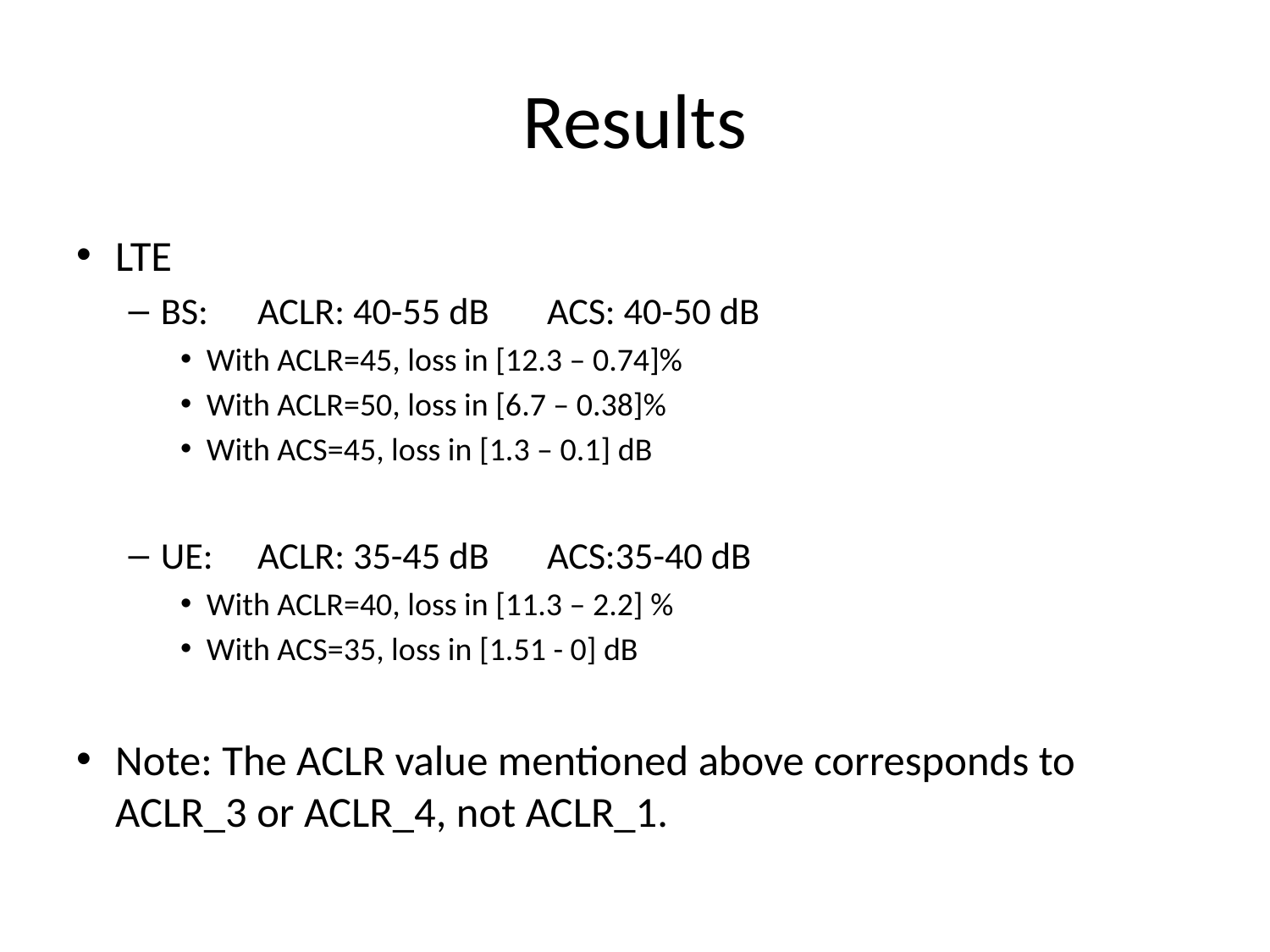

# Results
LTE
BS: 	ACLR: 40-55 dB	ACS: 40-50 dB
With ACLR=45, loss in [12.3 – 0.74]%
With ACLR=50, loss in [6.7 – 0.38]%
With ACS=45, loss in [1.3 – 0.1] dB

UE: 	ACLR: 35-45 dB	ACS:35-40 dB
With ACLR=40, loss in [11.3 – 2.2] %
With ACS=35, loss in [1.51 - 0] dB

Note: The ACLR value mentioned above corresponds to ACLR_3 or ACLR_4, not ACLR_1.